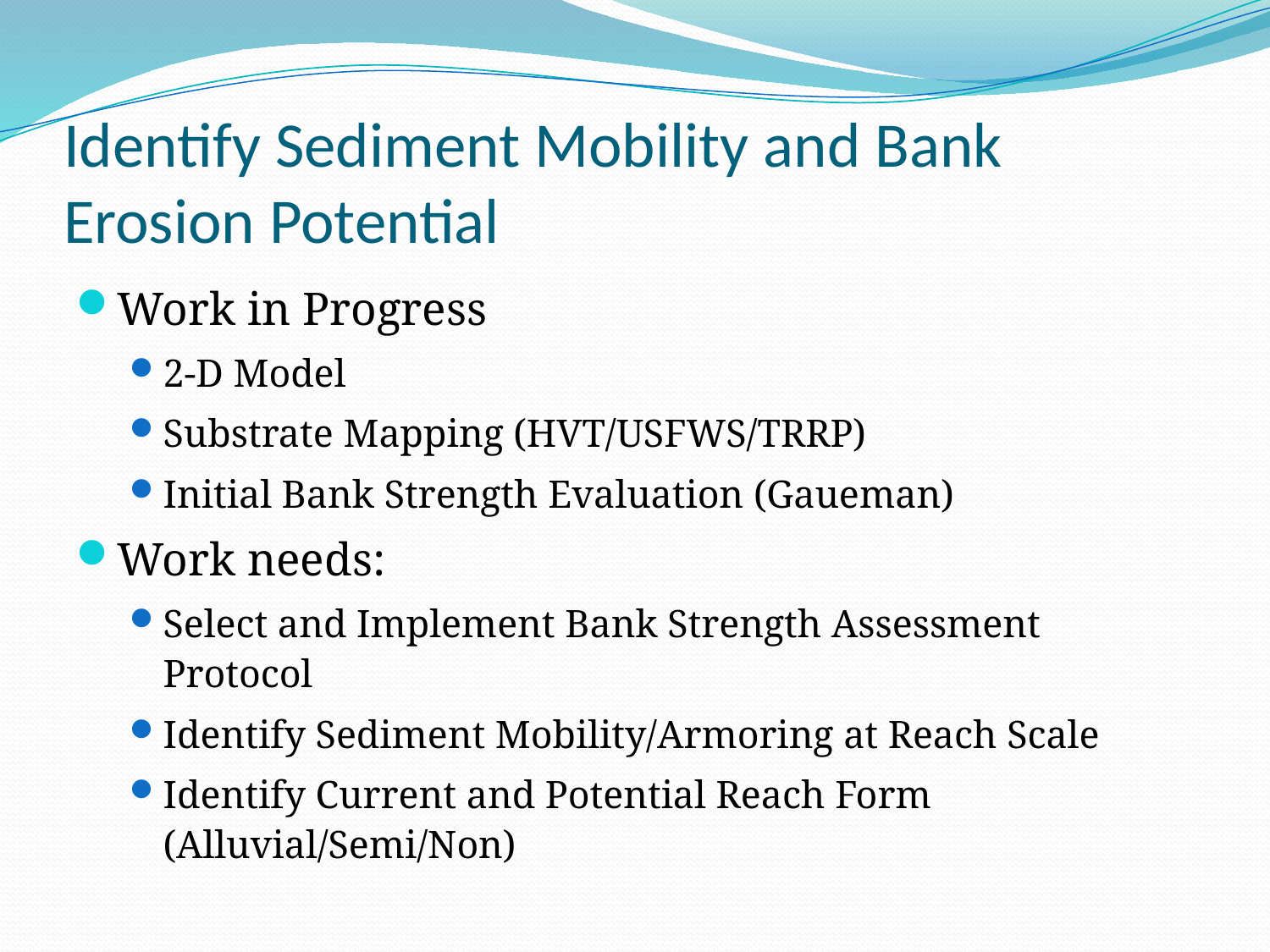

# Identify Sediment Mobility and Bank Erosion Potential
Work in Progress
2-D Model
Substrate Mapping (HVT/USFWS/TRRP)
Initial Bank Strength Evaluation (Gaueman)
Work needs:
Select and Implement Bank Strength Assessment Protocol
Identify Sediment Mobility/Armoring at Reach Scale
Identify Current and Potential Reach Form (Alluvial/Semi/Non)